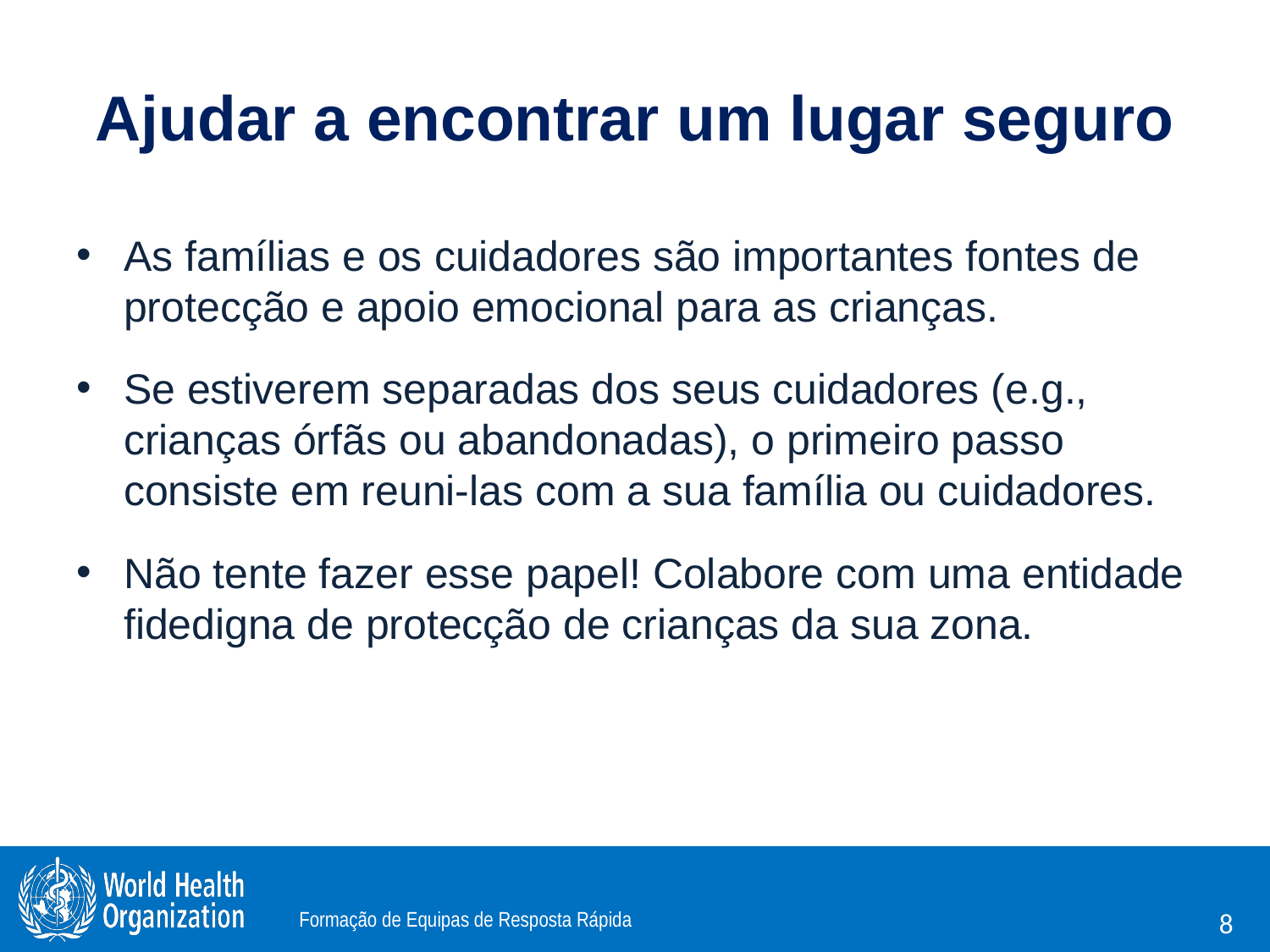

# Ajudar a encontrar um lugar seguro
As famílias e os cuidadores são importantes fontes de protecção e apoio emocional para as crianças.
Se estiverem separadas dos seus cuidadores (e.g., crianças órfãs ou abandonadas), o primeiro passo consiste em reuni-las com a sua família ou cuidadores.
Não tente fazer esse papel! Colabore com uma entidade fidedigna de protecção de crianças da sua zona.